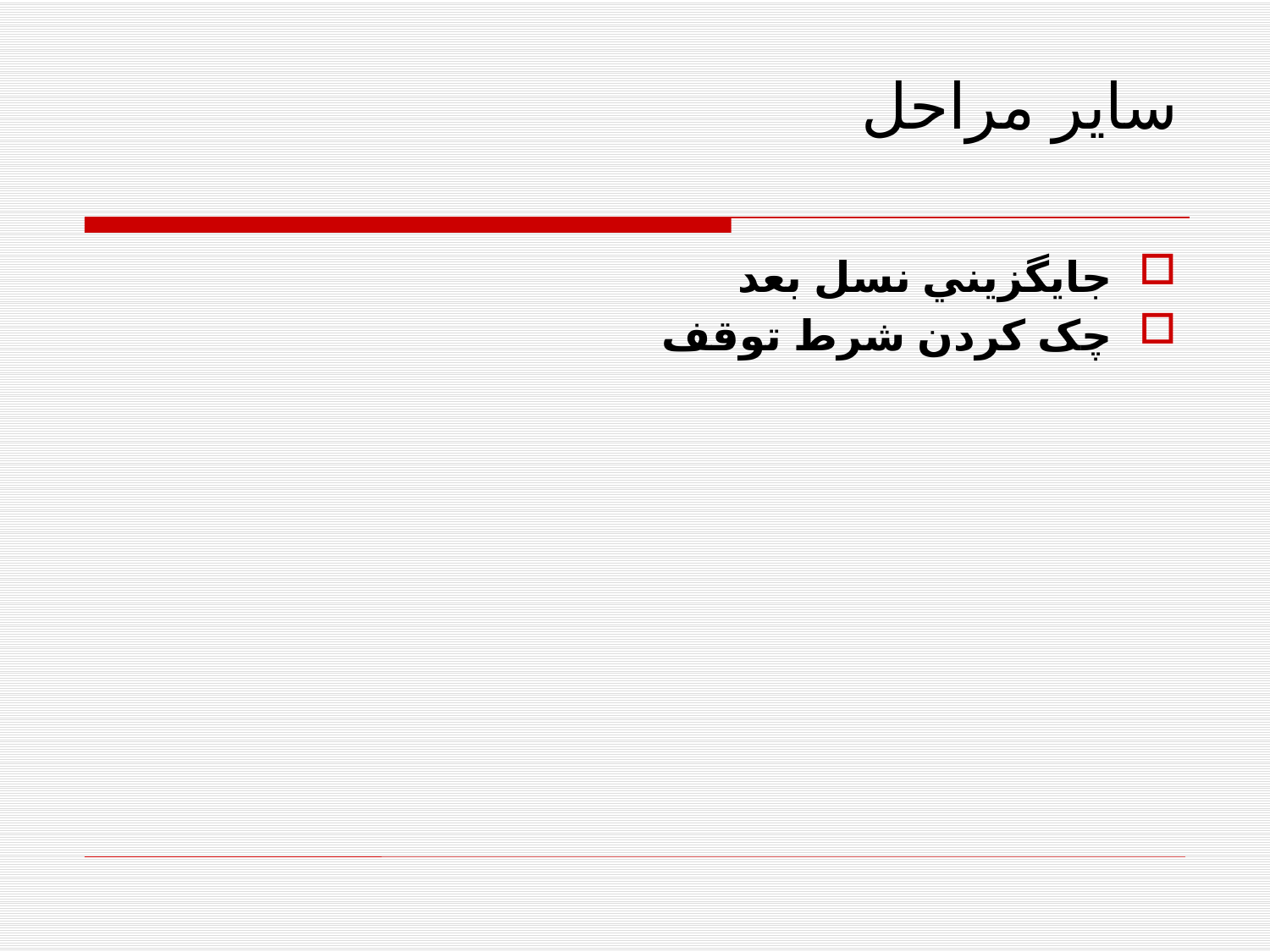

# ساير مراحل

جايگزيني نسل بعد
چک کردن شرط توقف